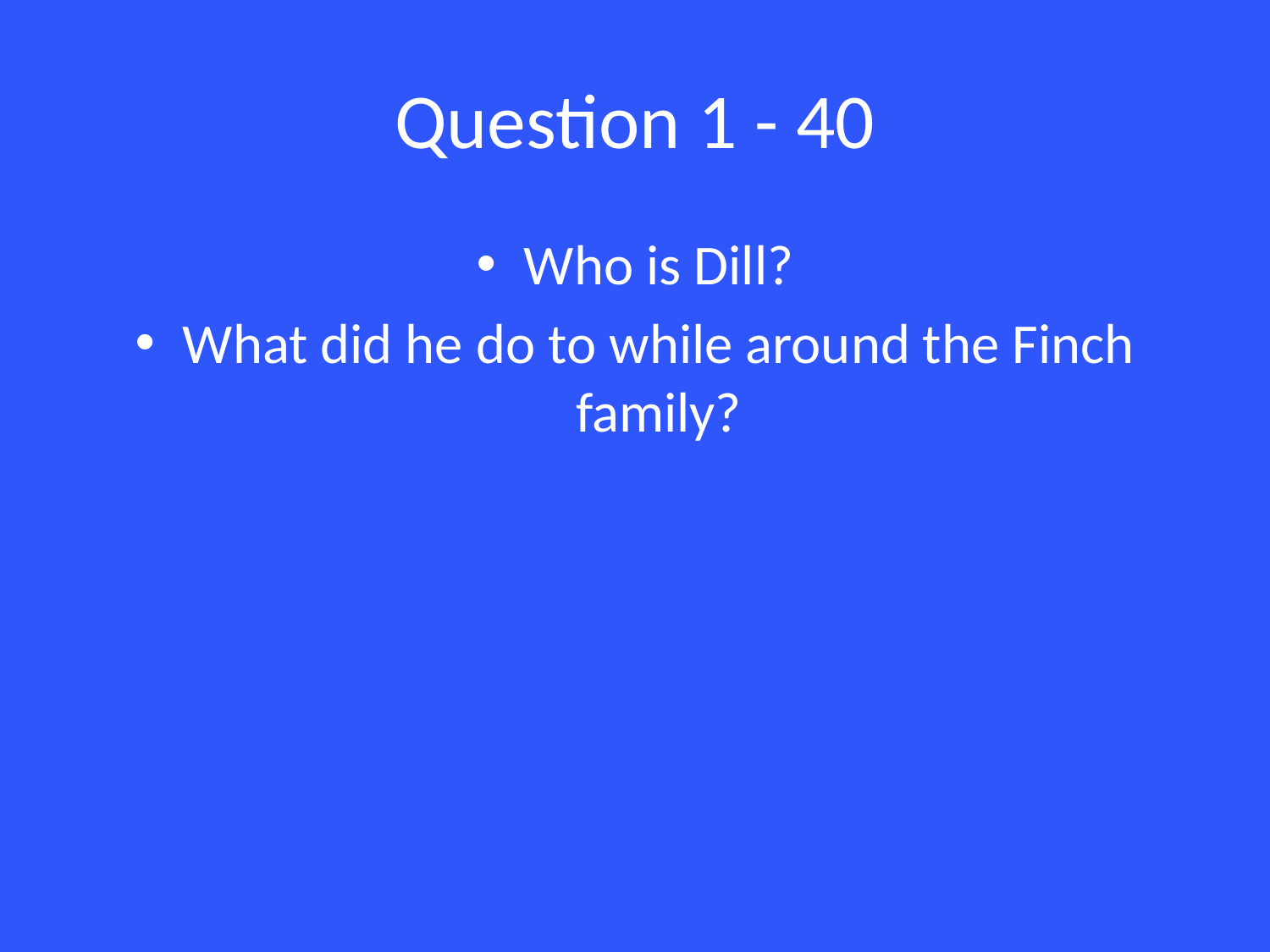

# Question 1 - 40
Who is Dill?
What did he do to while around the Finch family?